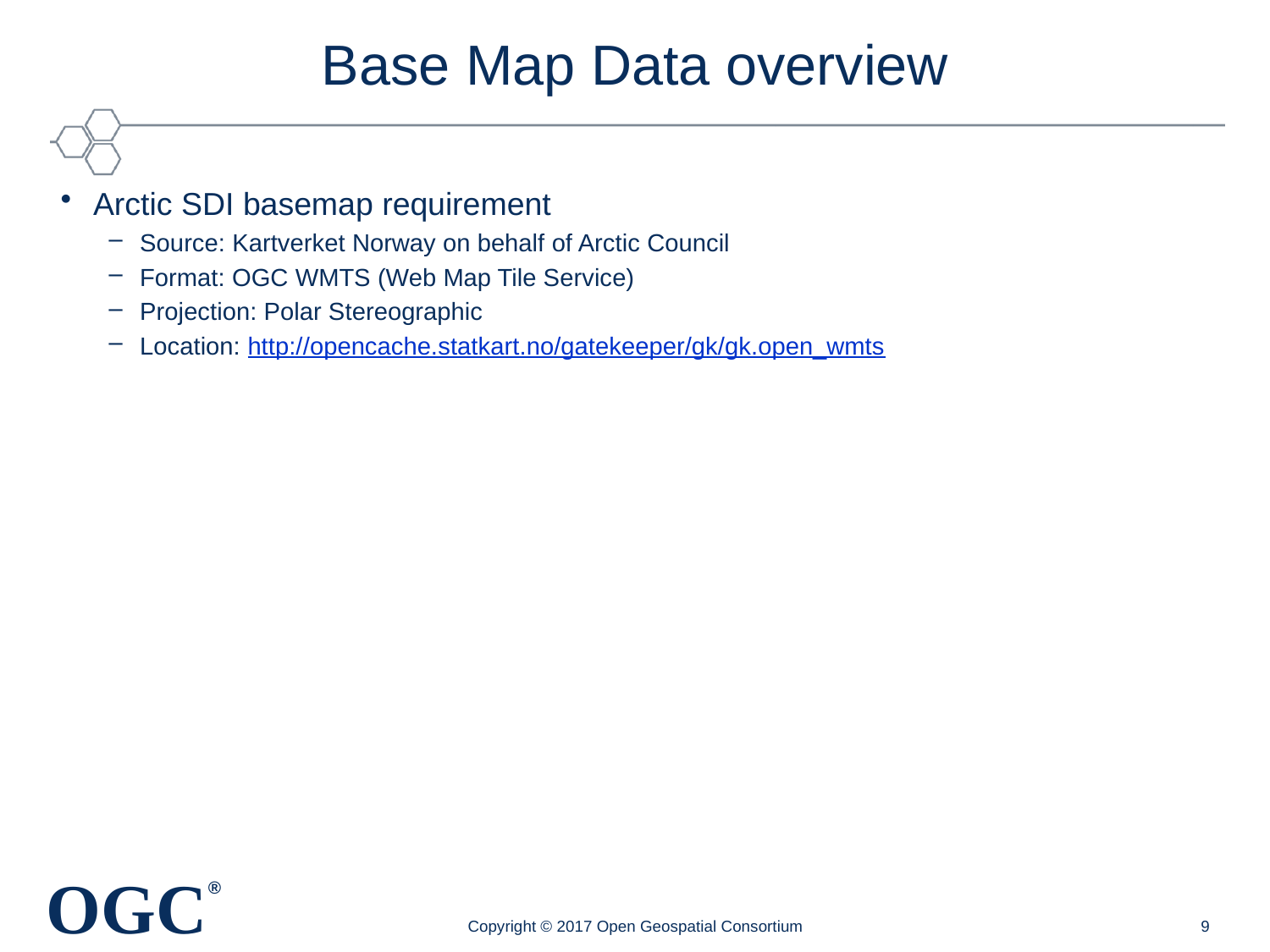

# Base Map Data overview
Arctic SDI basemap requirement
Source: Kartverket Norway on behalf of Arctic Council
Format: OGC WMTS (Web Map Tile Service)
Projection: Polar Stereographic
Location: http://opencache.statkart.no/gatekeeper/gk/gk.open_wmts

Copyright © 2017 Open Geospatial Consortium
9